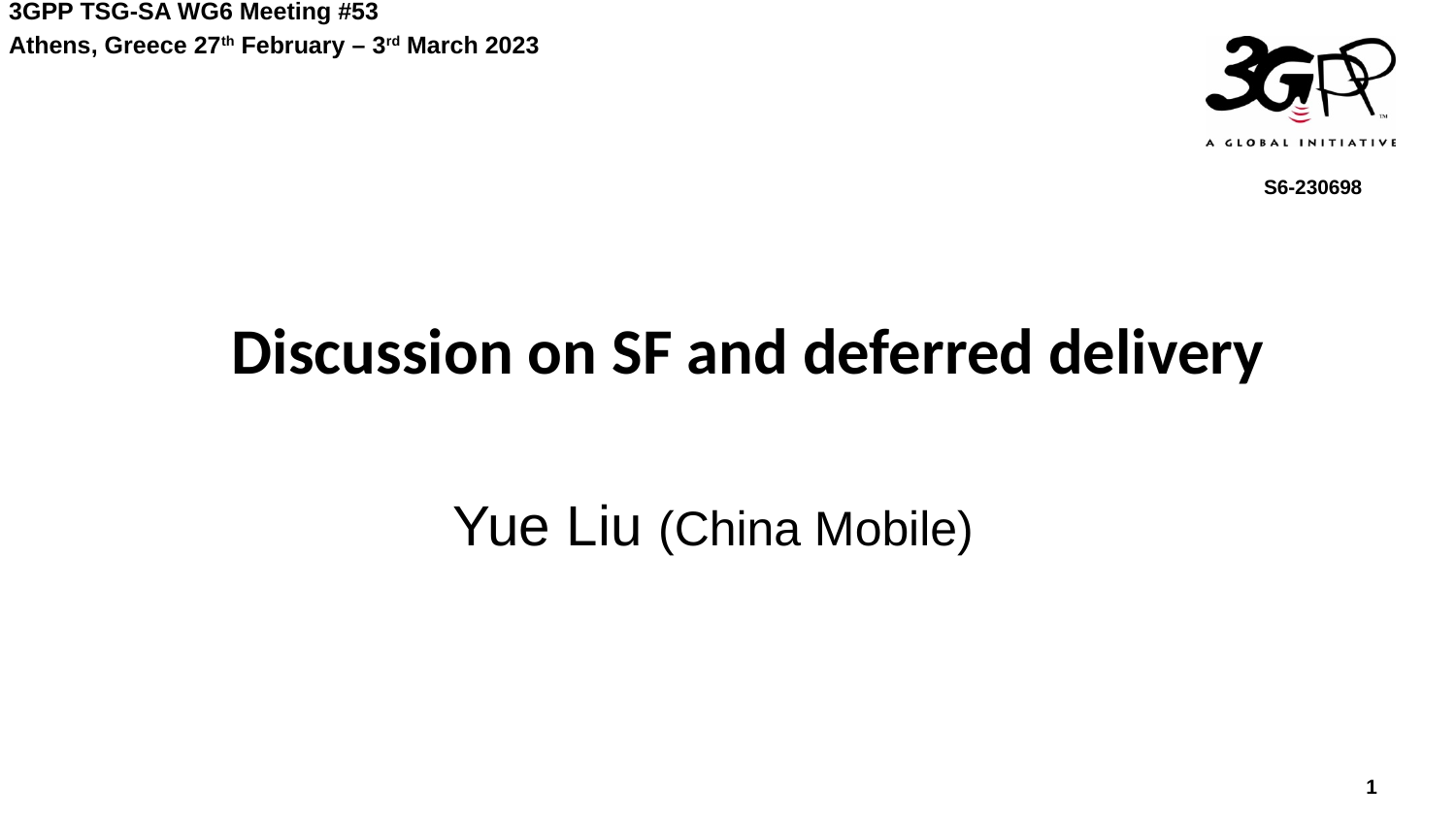

S6-230698
Discussion on SF and deferred delivery
Yue Liu (China Mobile)